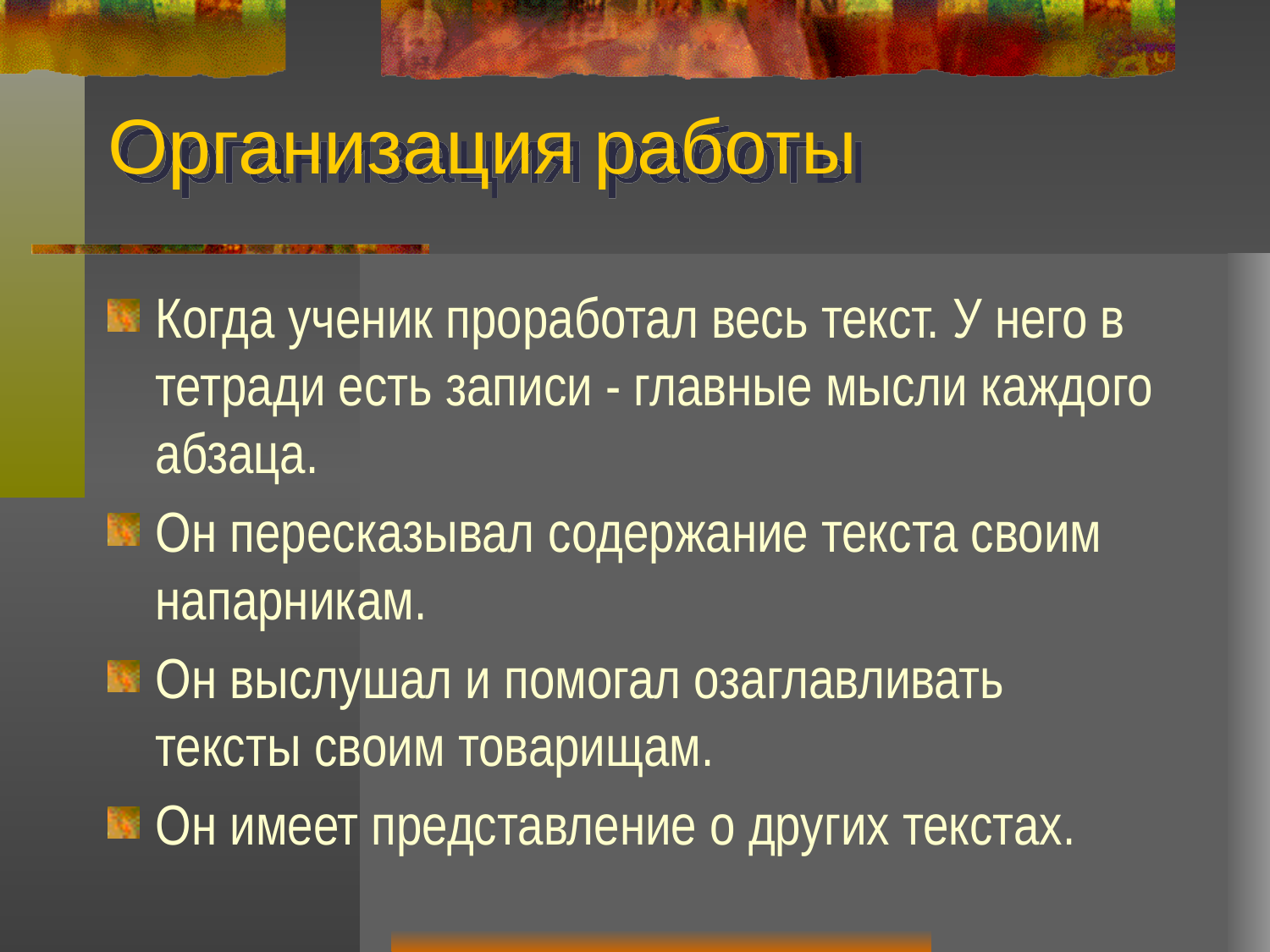

# Организация работы
Когда ученик проработал весь текст. У него в тетради есть записи - главные мысли каждого абзаца.
Он пересказывал содержание текста своим напарникам.
Он выслушал и помогал озаглавливать тексты своим товарищам.
Он имеет представление о других текстах.